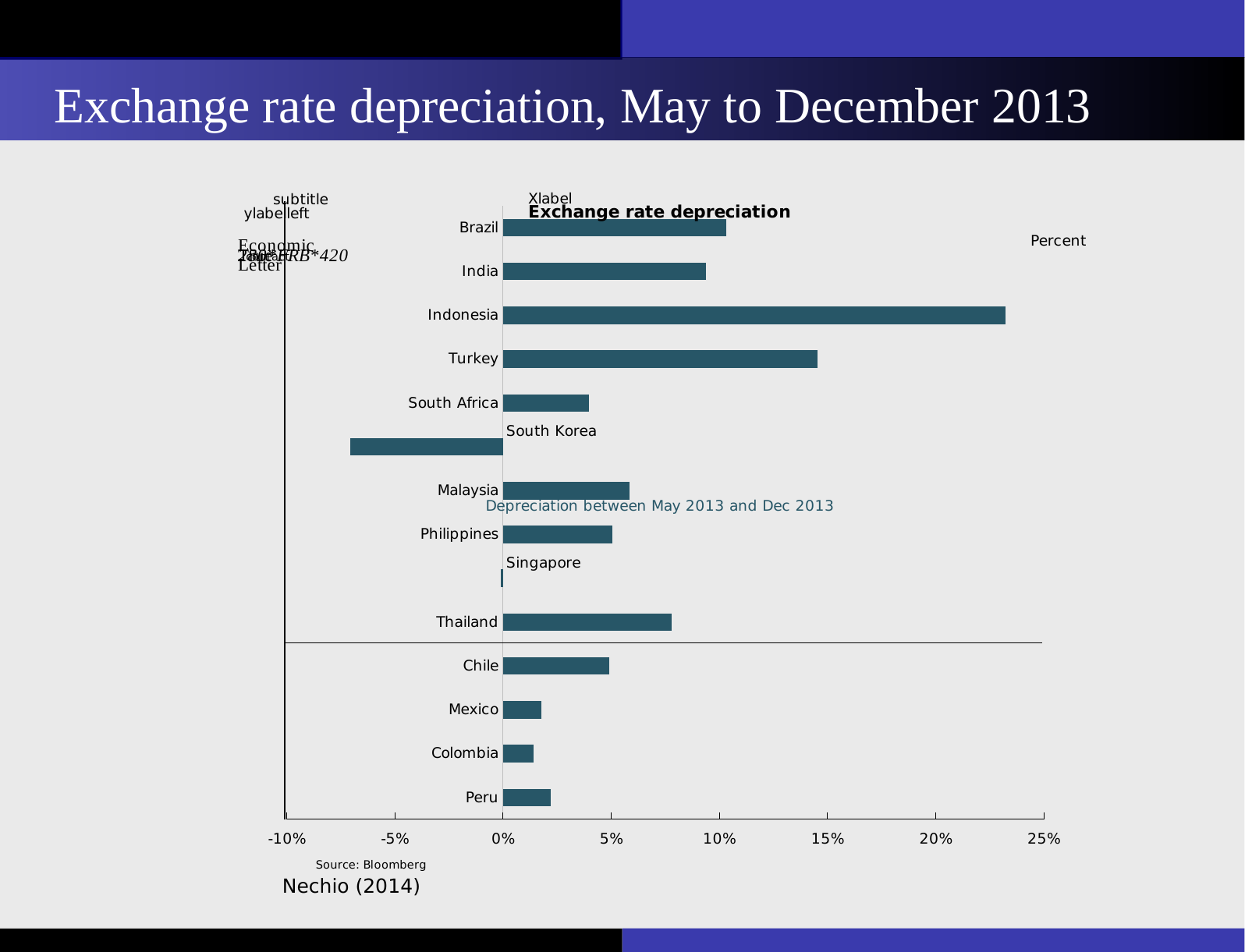

# Exchange rate depreciation, May to December 2013

[unsupported chart]

Nechio (2014)